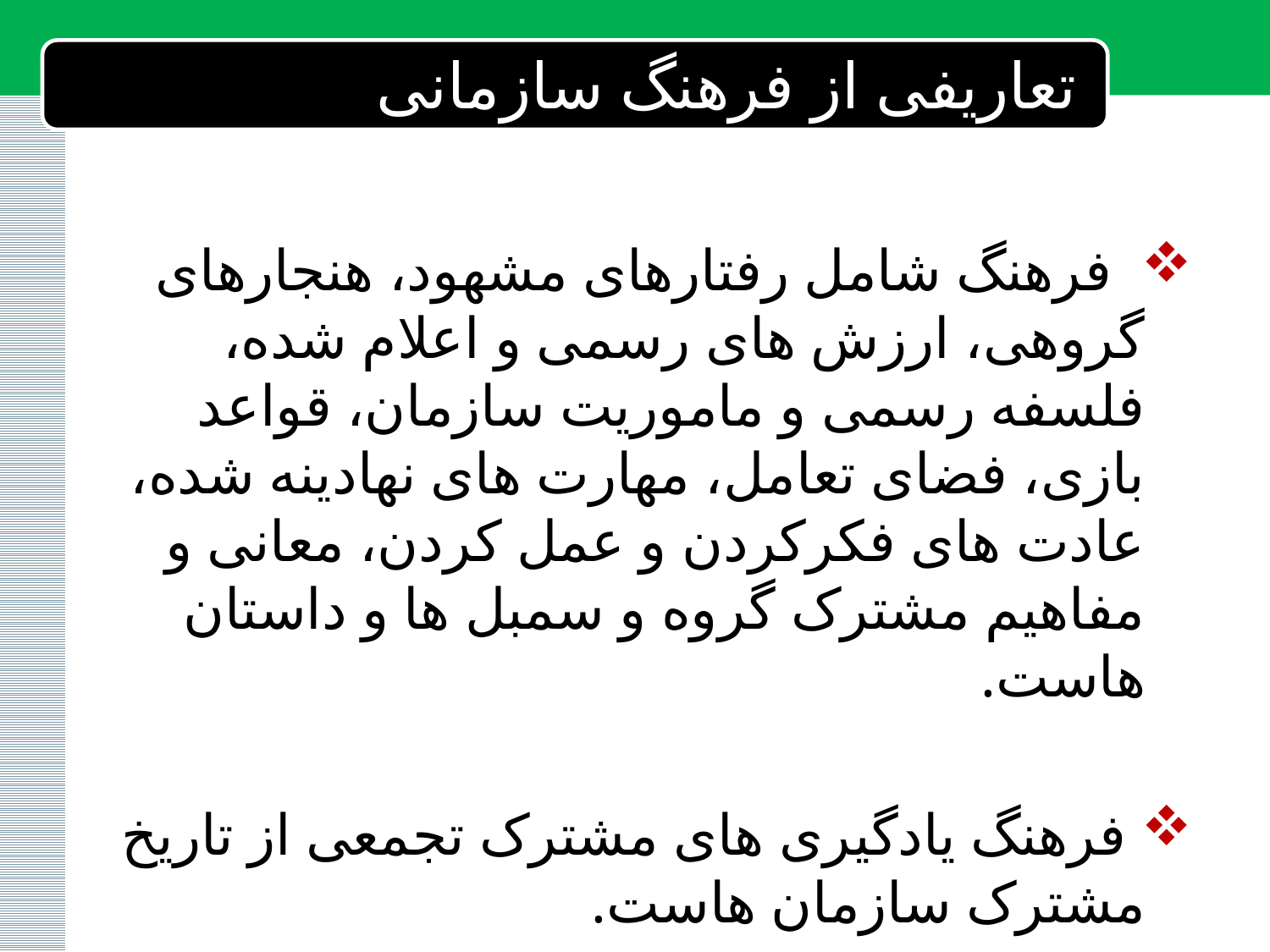

# تعاریفی از فرهنگ سازمانی

  فرهنگ شامل رفتارهای مشهود، هنجارهای گروهی، ارزش های رسمی و اعلام شده، فلسفه رسمی و ماموریت سازمان، قواعد بازی، فضای تعامل، مهارت های نهادینه شده، عادت های فکرکردن و عمل کردن، معانی و مفاهیم مشترک گروه و سمبل ها و داستان هاست.

 فرهنگ یادگیری های مشترک تجمعی از تاریخ مشترک سازمان هاست.